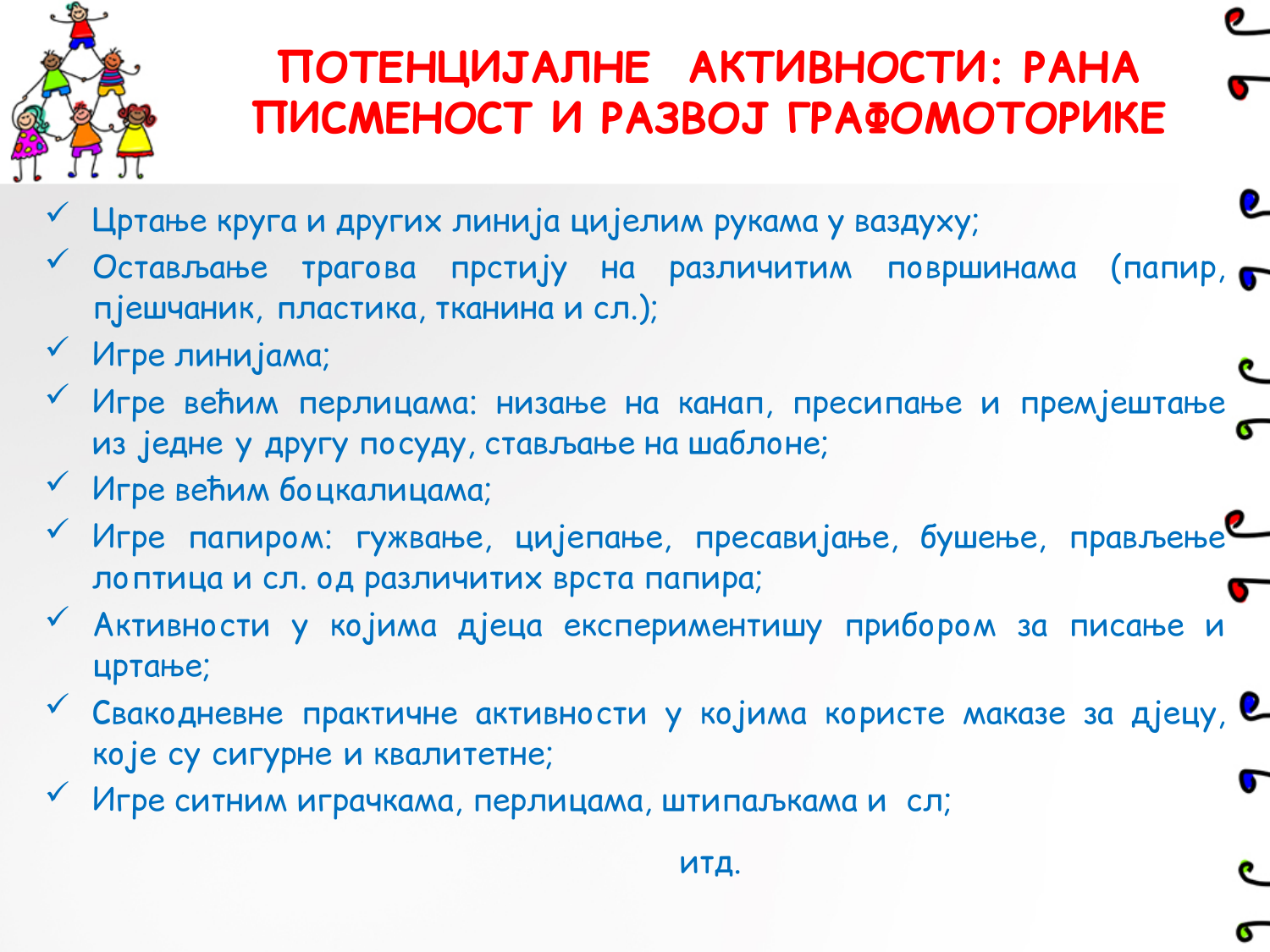

# ПОТЕНЦИЈАЛНЕ  АКТИВНОСТИ: РАНА ПИСМЕНОСТ И РАЗВОЈ ГРАФОМОТОРИКЕ
Цртање круга и других линија цијелим рукама у ваздуху;
Остављање трагова прстију на различитим површинама (папир, пјешчаник, пластика, тканина и сл.);
Игре линијама;
Игре већим перлицама: низање на канап, пресипање и премјештање из једне у другу посуду, стављање на шаблоне;
Игре већим боцкалицама;
Игре папиром: гужвање, цијепање, пресавијање, бушење, прављење лоптица и сл. од различитих врста папира;
Активности у којима дјеца експериментишу прибором за писање и цртање;
Свакодневне практичне активности у којима користе маказе за дјецу, које су сигурне и квалитетне;
Игре ситним играчкама, перлицама, штипаљкама и  сл;
					итд.